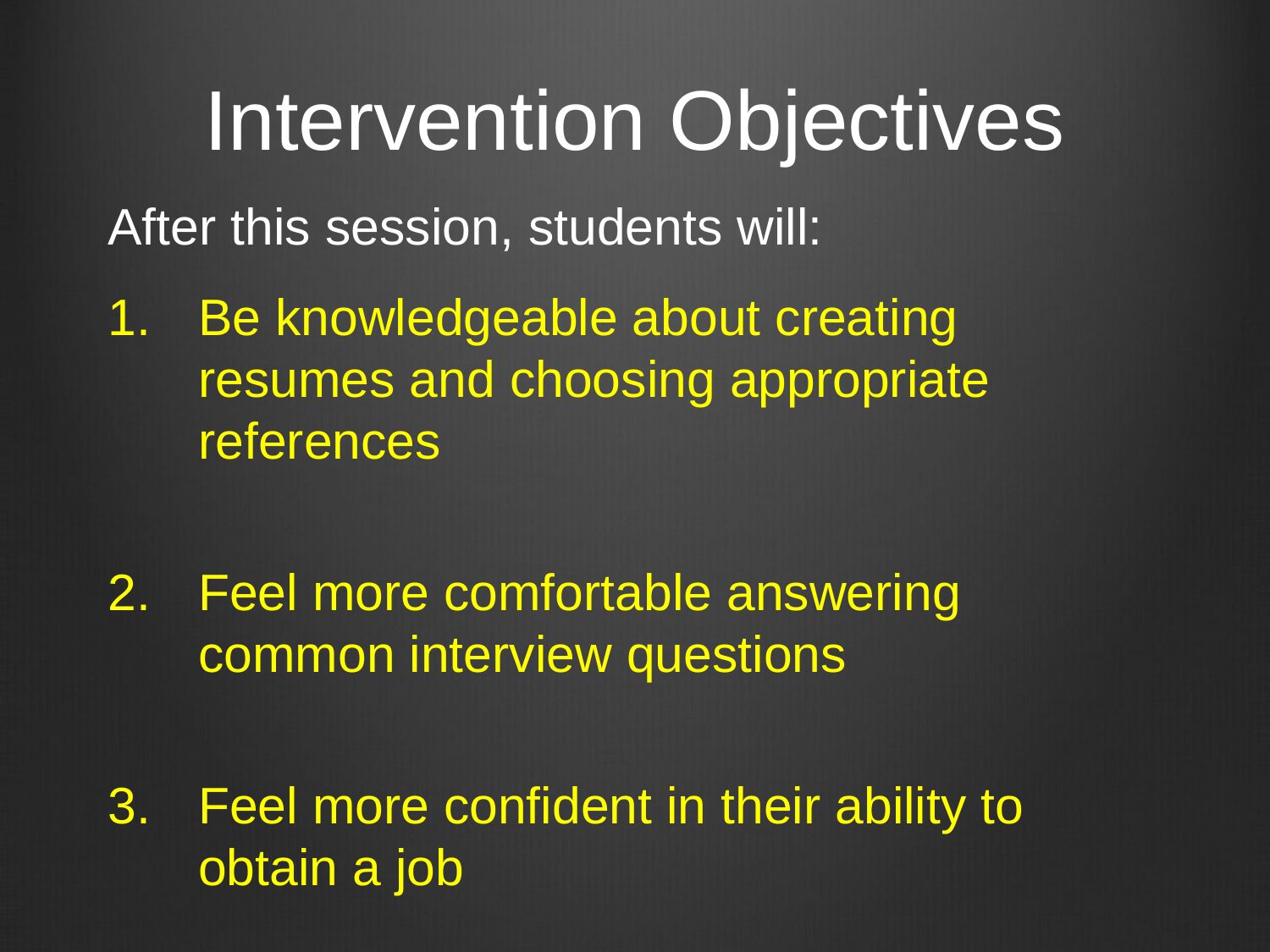

# Intervention Objectives
After this session, students will:
Be knowledgeable about creating resumes and choosing appropriate references
Feel more comfortable answering common interview questions
Feel more confident in their ability to obtain a job